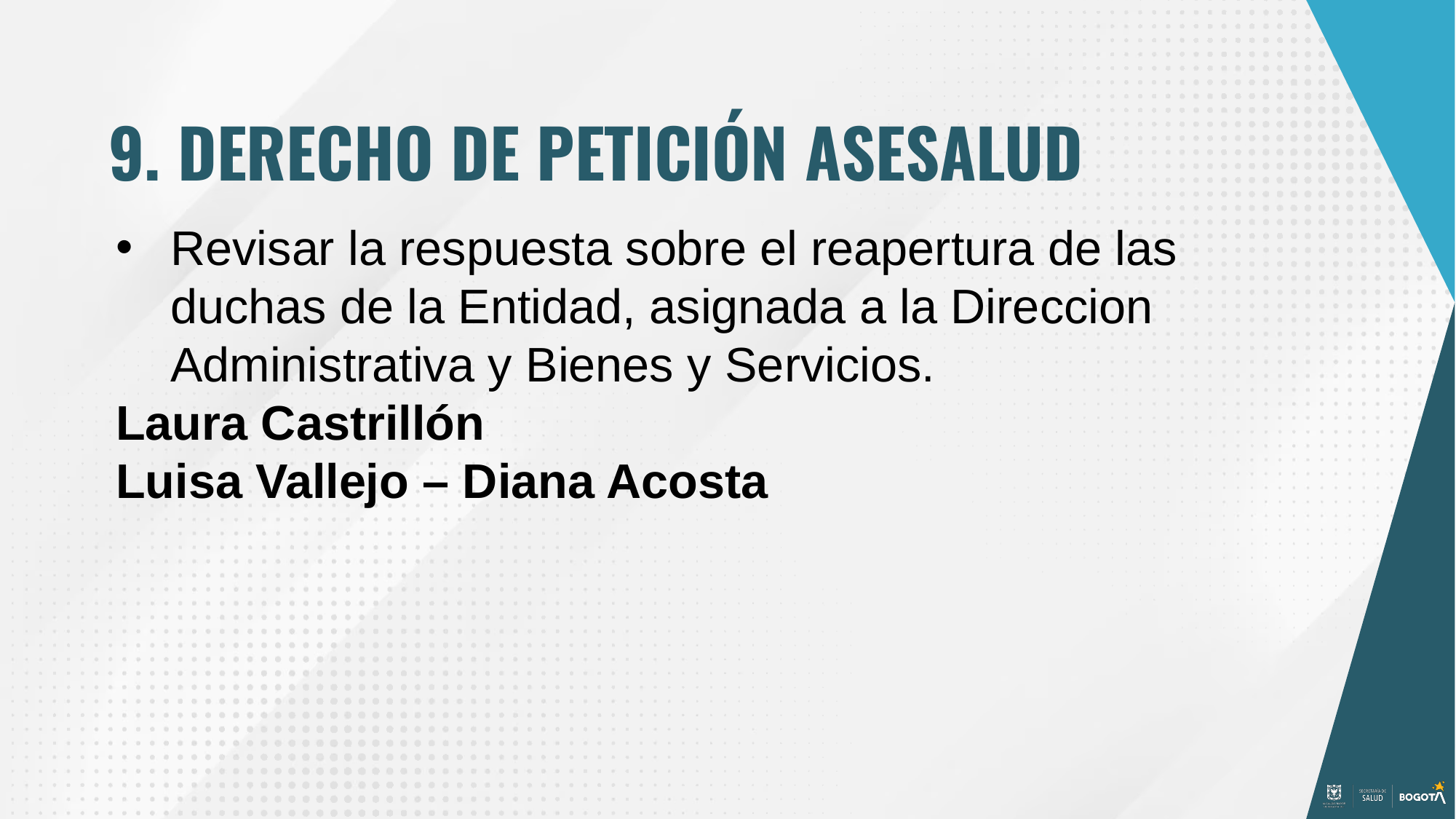

9. DERECHO DE PETICIÓN ASESALUD
Revisar la respuesta sobre el reapertura de las duchas de la Entidad, asignada a la Direccion Administrativa y Bienes y Servicios.
Laura Castrillón
Luisa Vallejo – Diana Acosta